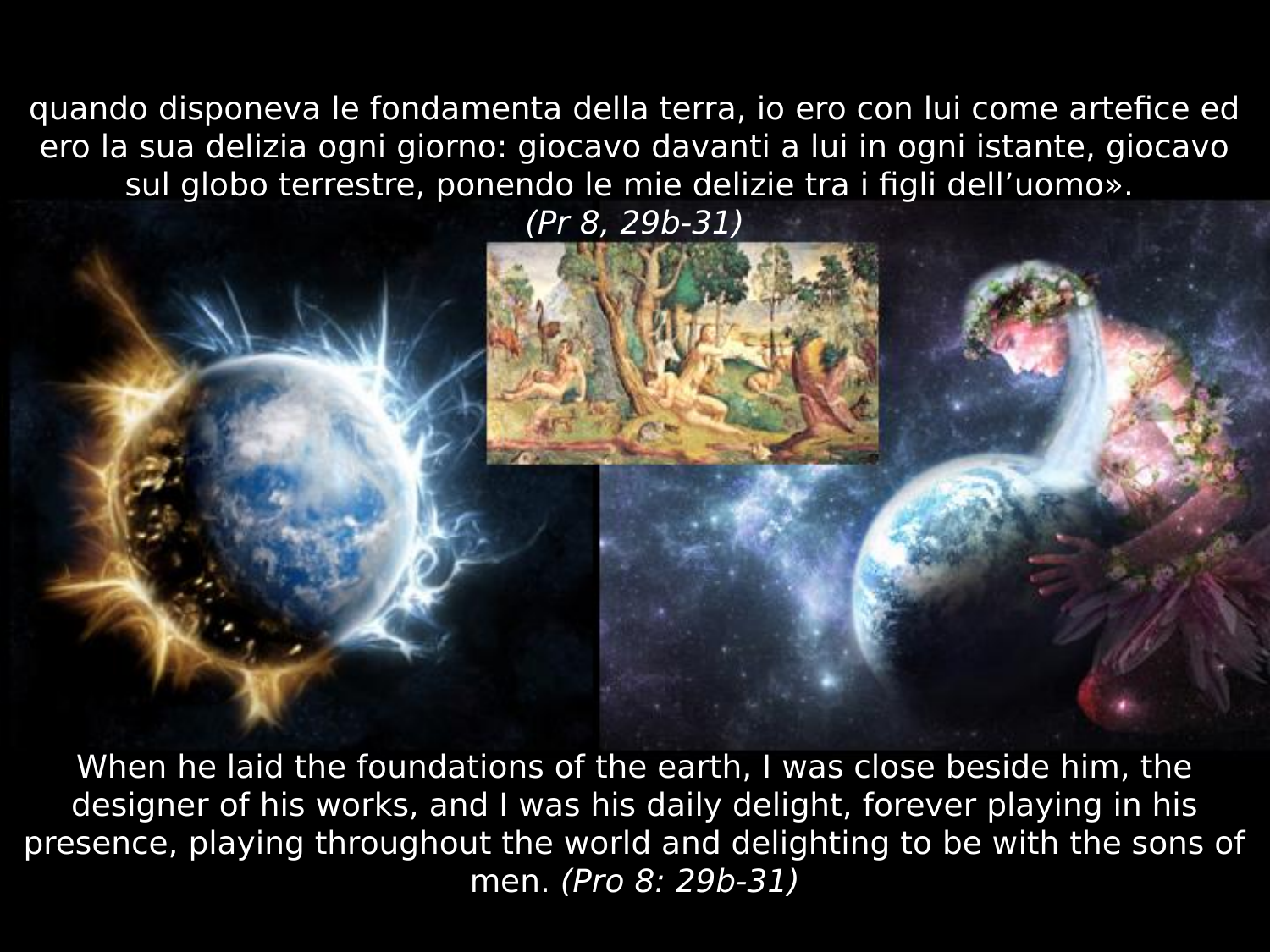

# quando disponeva le fondamenta della terra, io ero con lui come artefice ed ero la sua delizia ogni giorno: giocavo davanti a lui in ogni istante, giocavo sul globo terrestre, ponendo le mie delizie tra i figli dell’uomo». (Pr 8, 29b-31)
When he laid the foundations of the earth, I was close beside him, the designer of his works, and I was his daily delight, forever playing in his presence, playing throughout the world and delighting to be with the sons of men. (Pro 8: 29b-31)